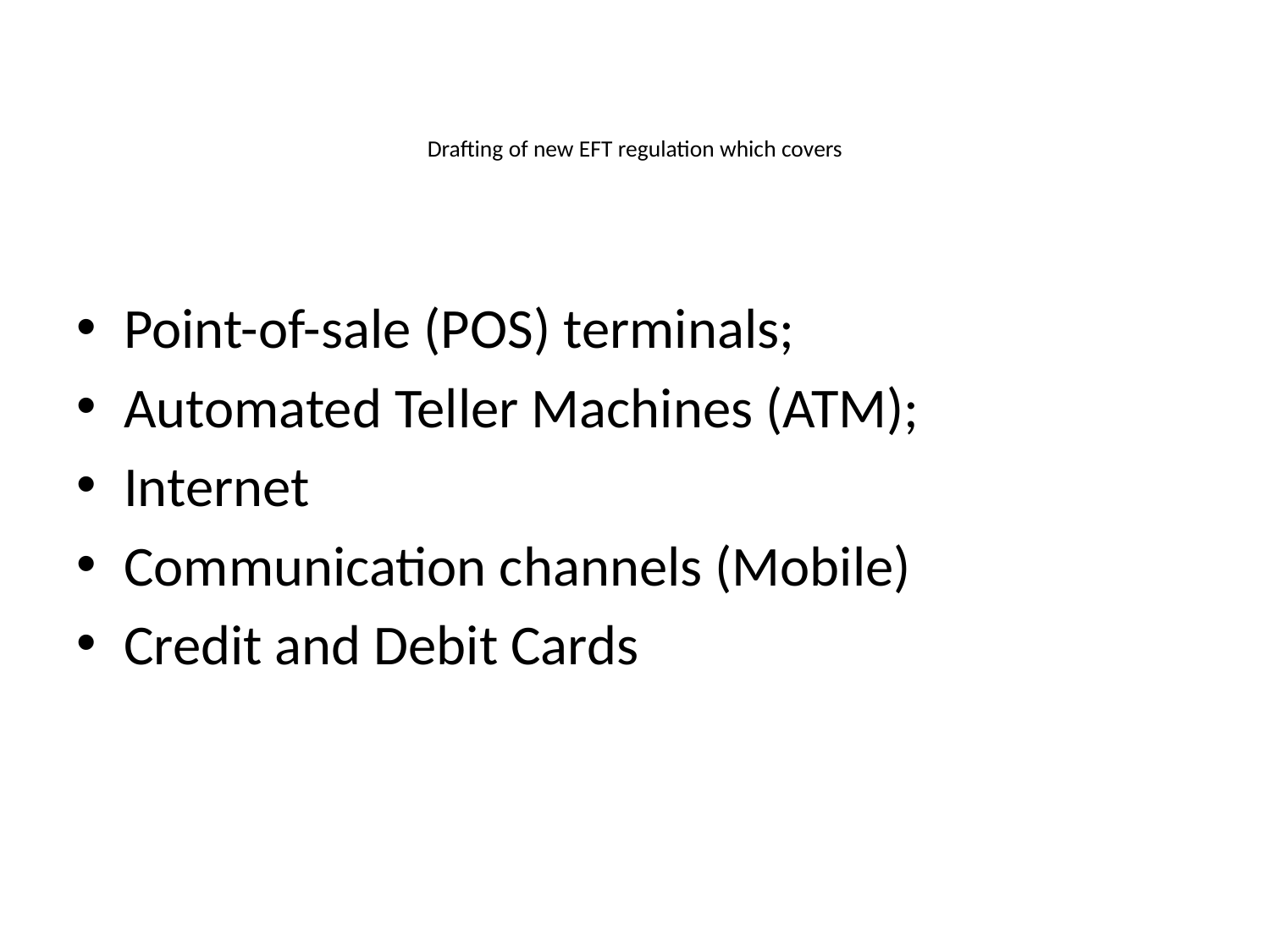

# Drafting of new EFT regulation which covers
Point-of-sale (POS) terminals;
Automated Teller Machines (ATM);
Internet
Communication channels (Mobile)
Credit and Debit Cards